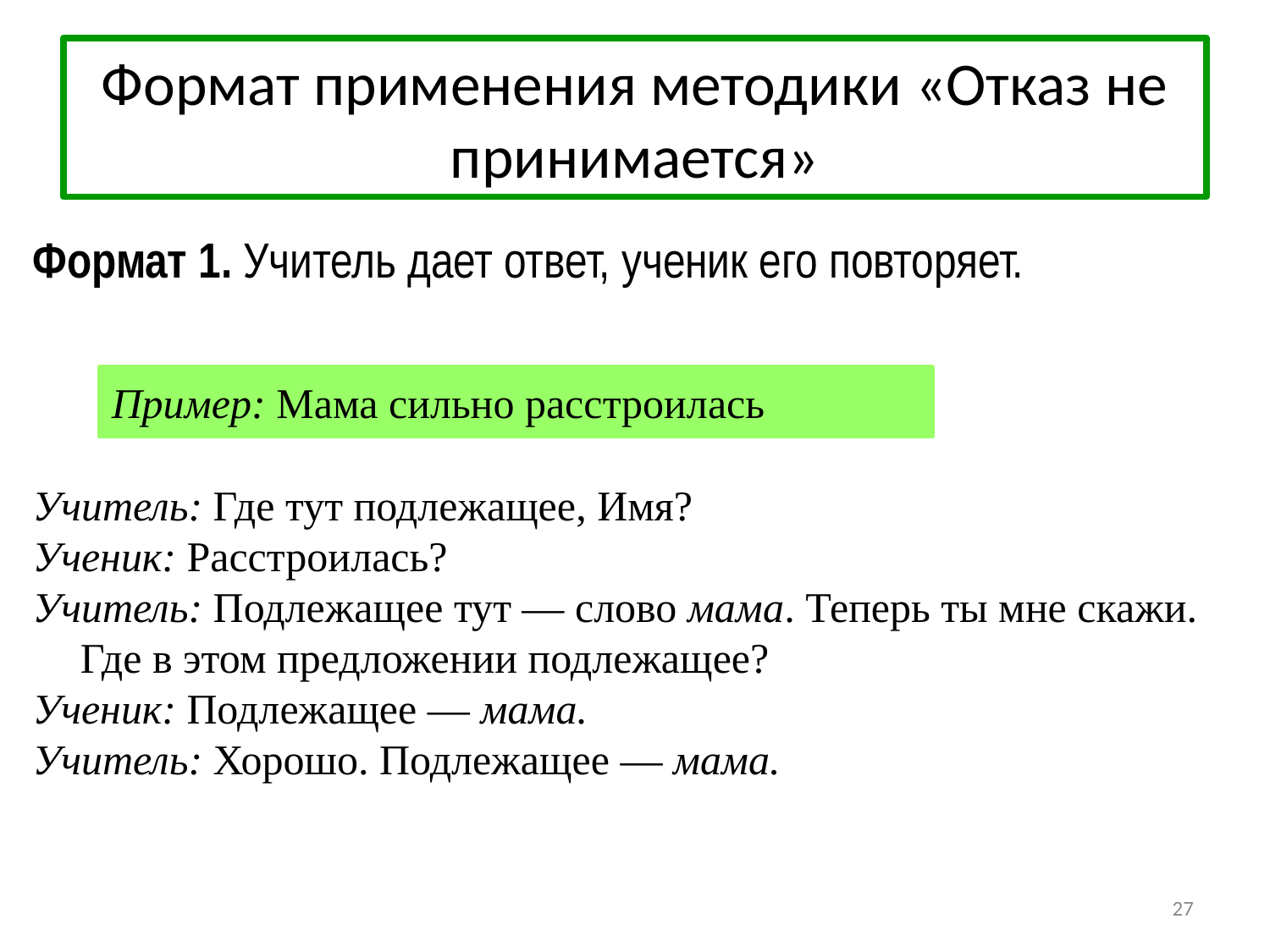

# Формат применения методики «Отказ не принимается»
Формат 1. Учитель дает ответ, ученик его повторяет.

Учитель: Где тут подлежащее, Имя?
Ученик: Расстроилась?
Учитель: Подлежащее тут — слово мама. Теперь ты мне скажи. Где в этом предложении подлежащее?
Ученик: Подлежащее — мама.
Учитель: Хорошо. Подлежащее — мама.
Пример: Мама сильно расстроилась
27